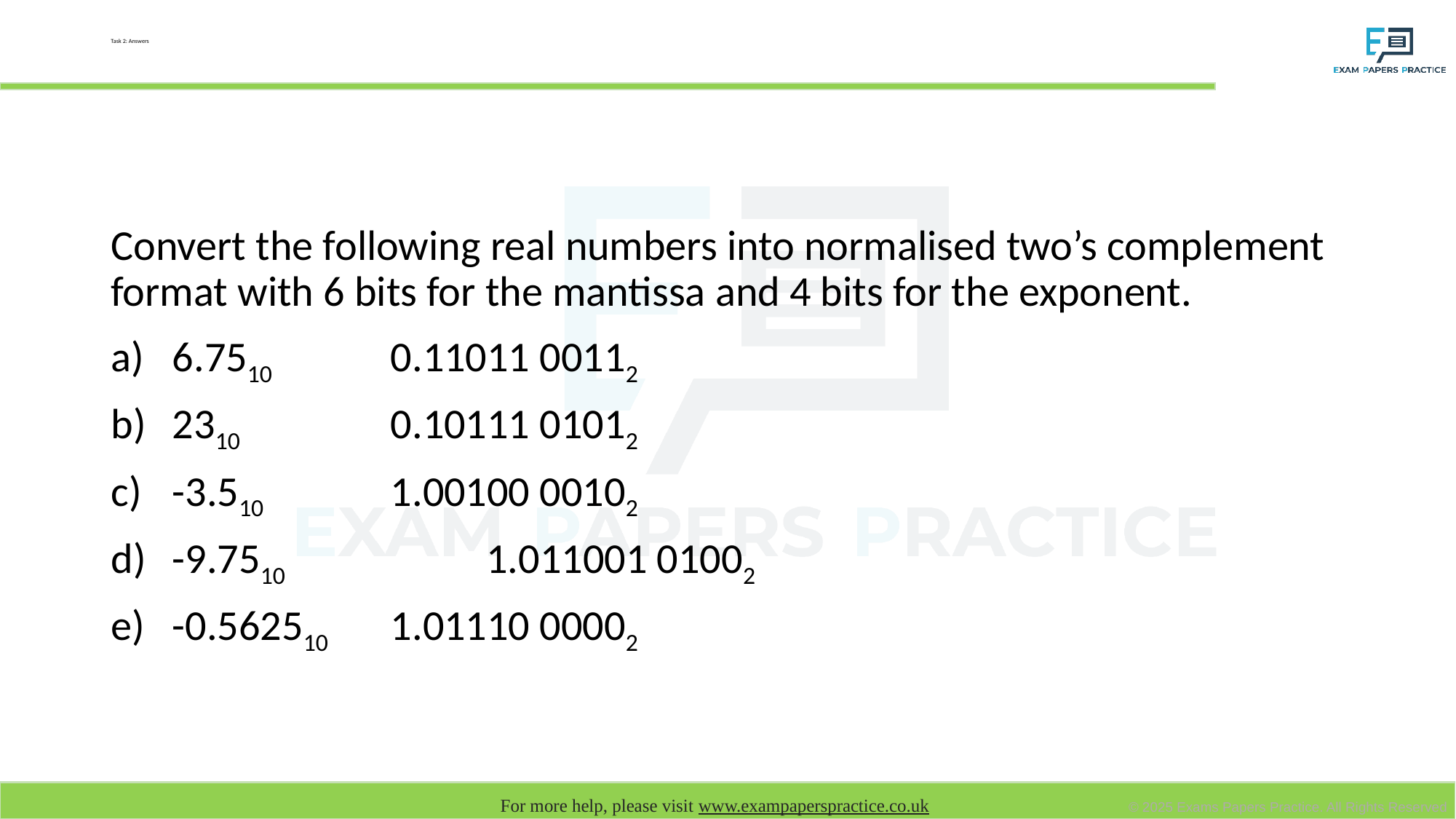

# Task 2: Answers
Convert the following real numbers into normalised two’s complement format with 6 bits for the mantissa and 4 bits for the exponent.
6.7510 		0.11011 00112
2310 		0.10111 01012
-3.510 		1.00100 00102
-9.7510 	                 1.011001 01002
-0.562510 	1.01110 00002